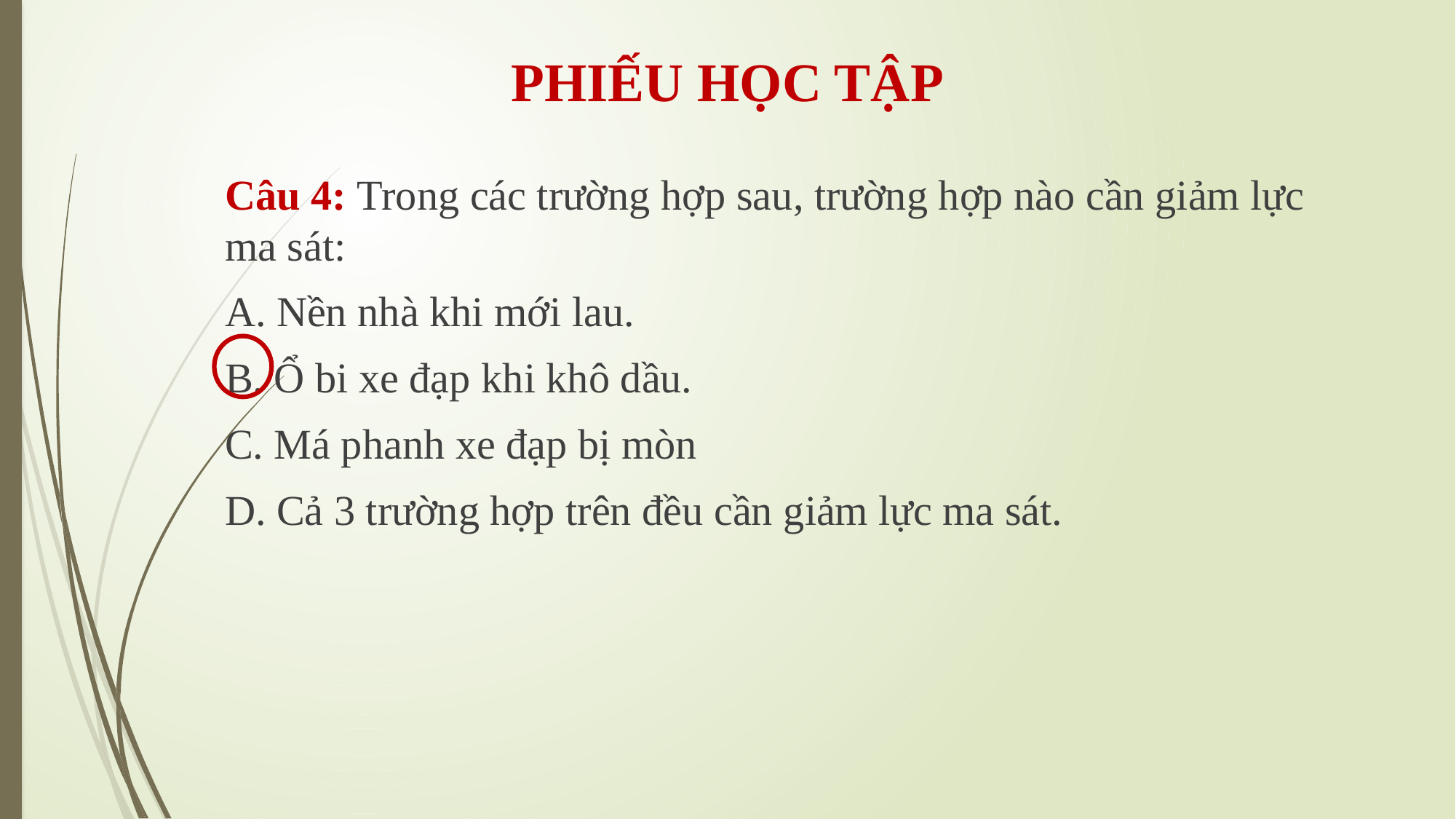

PHIẾU HỌC TẬP

Câu 4: Trong các trường hợp sau, trường hợp nào cần giảm lực ma sát:
A. Nền nhà khi mới lau.
B. Ổ bi xe đạp khi khô dầu.
C. Má phanh xe đạp bị mòn
D. Cả 3 trường hợp trên đều cần giảm lực ma sát.